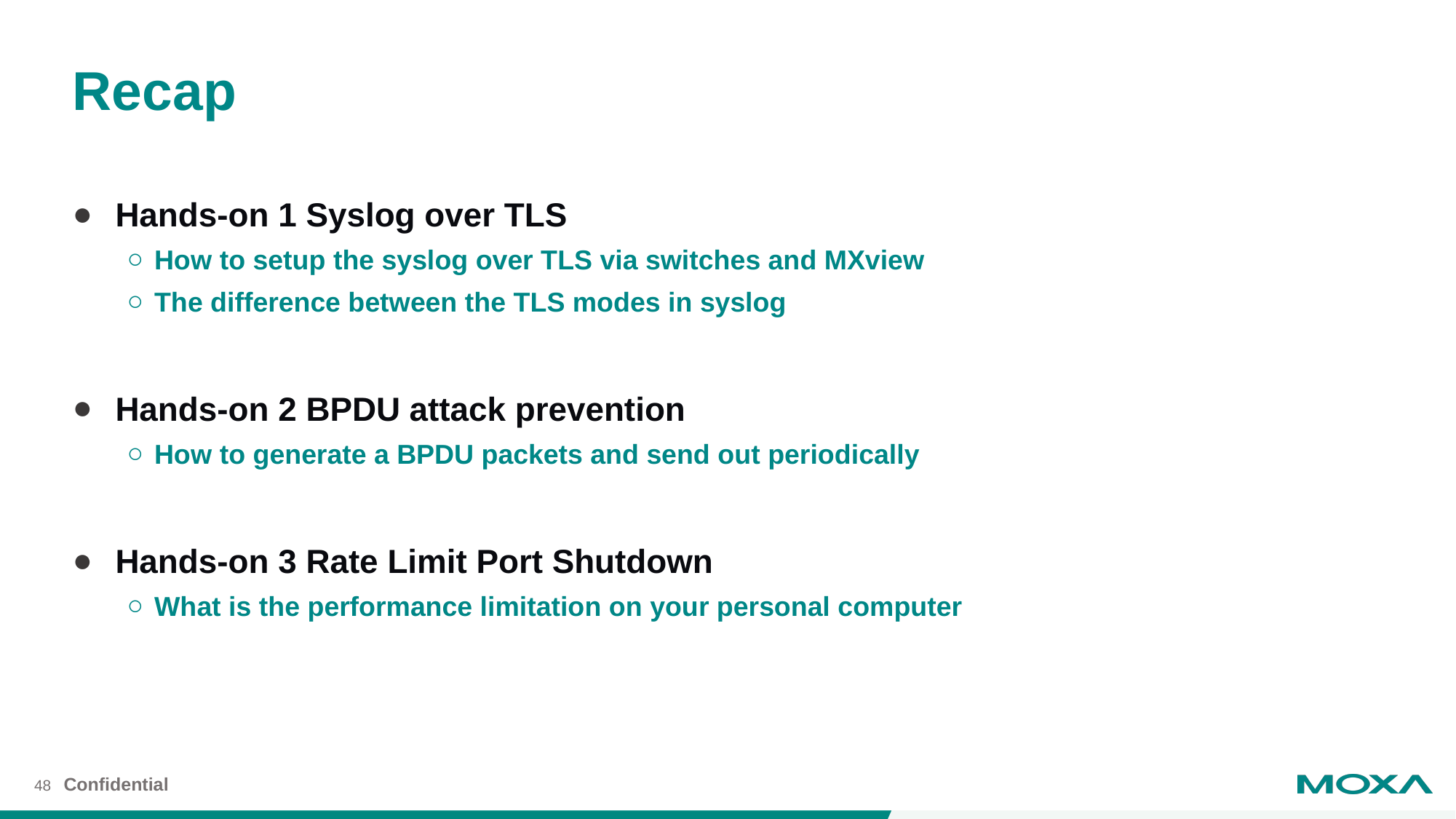

# Recap
Hands-on 1 Syslog over TLS
How to setup the syslog over TLS via switches and MXview
The difference between the TLS modes in syslog

Hands-on 2 BPDU attack prevention
How to generate a BPDU packets and send out periodically

Hands-on 3 Rate Limit Port Shutdown
What is the performance limitation on your personal computer